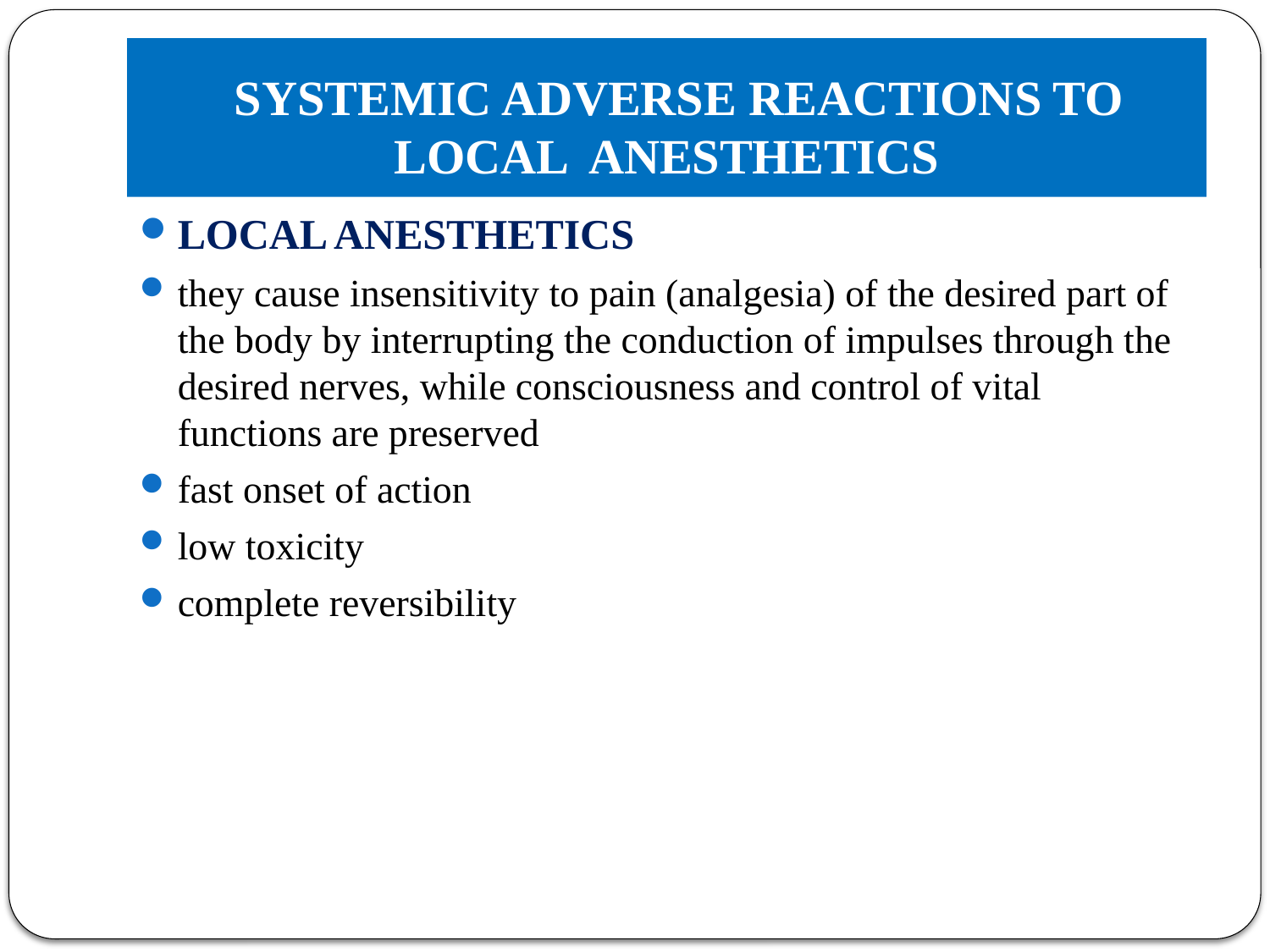

# SYSTEMIC ADVERSE REACTIONS TO LOCAL  ANESTHETICS
LOCAL ANESTHETICS
they cause insensitivity to pain (analgesia) of the desired part of the body by interrupting the conduction of impulses through the desired nerves, while consciousness and control of vital functions are preserved
fast onset of action
low toxicity
complete reversibility